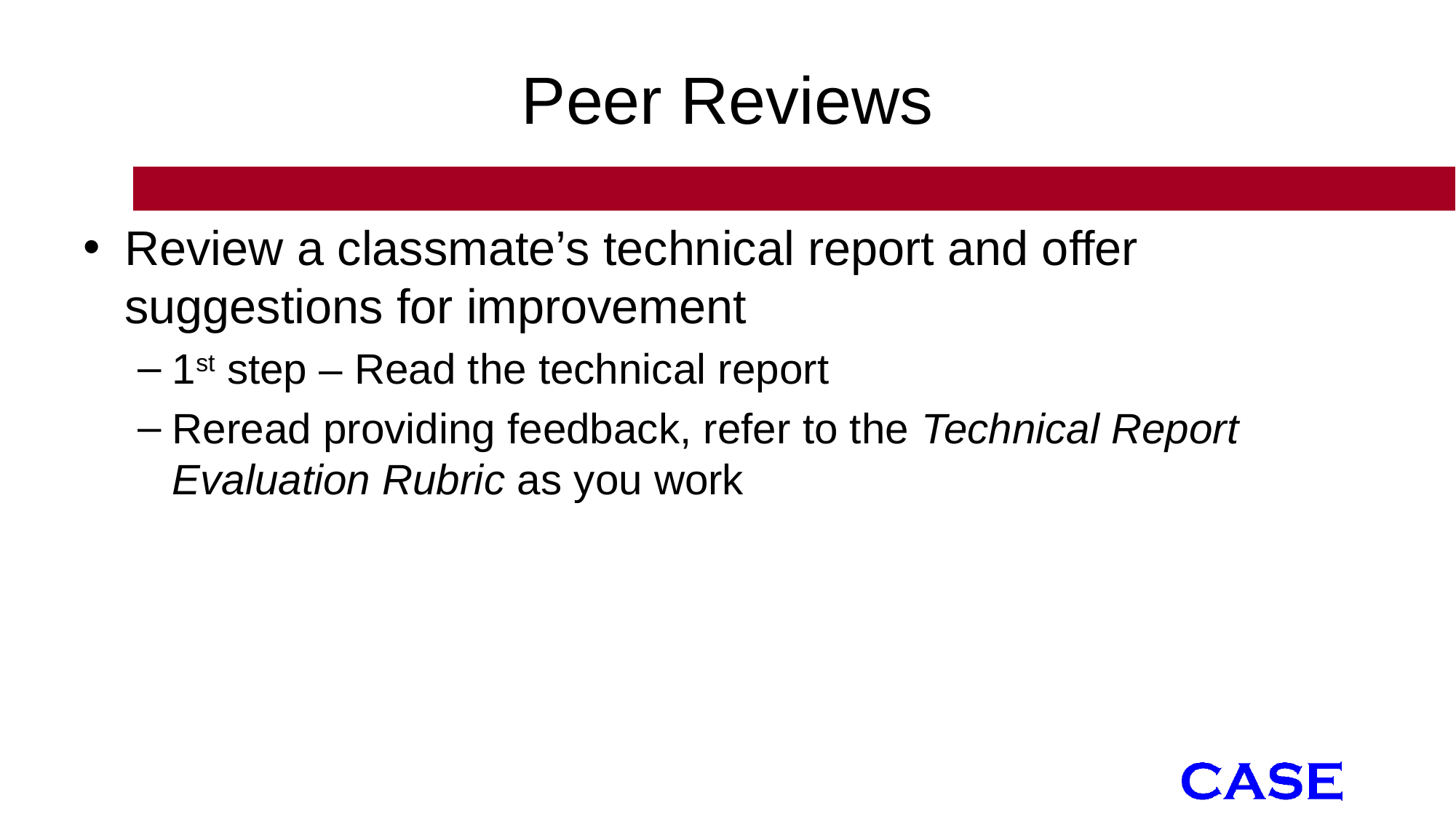

# Peer Reviews
Review a classmate’s technical report and offer suggestions for improvement
1st step – Read the technical report
Reread providing feedback, refer to the Technical Report Evaluation Rubric as you work